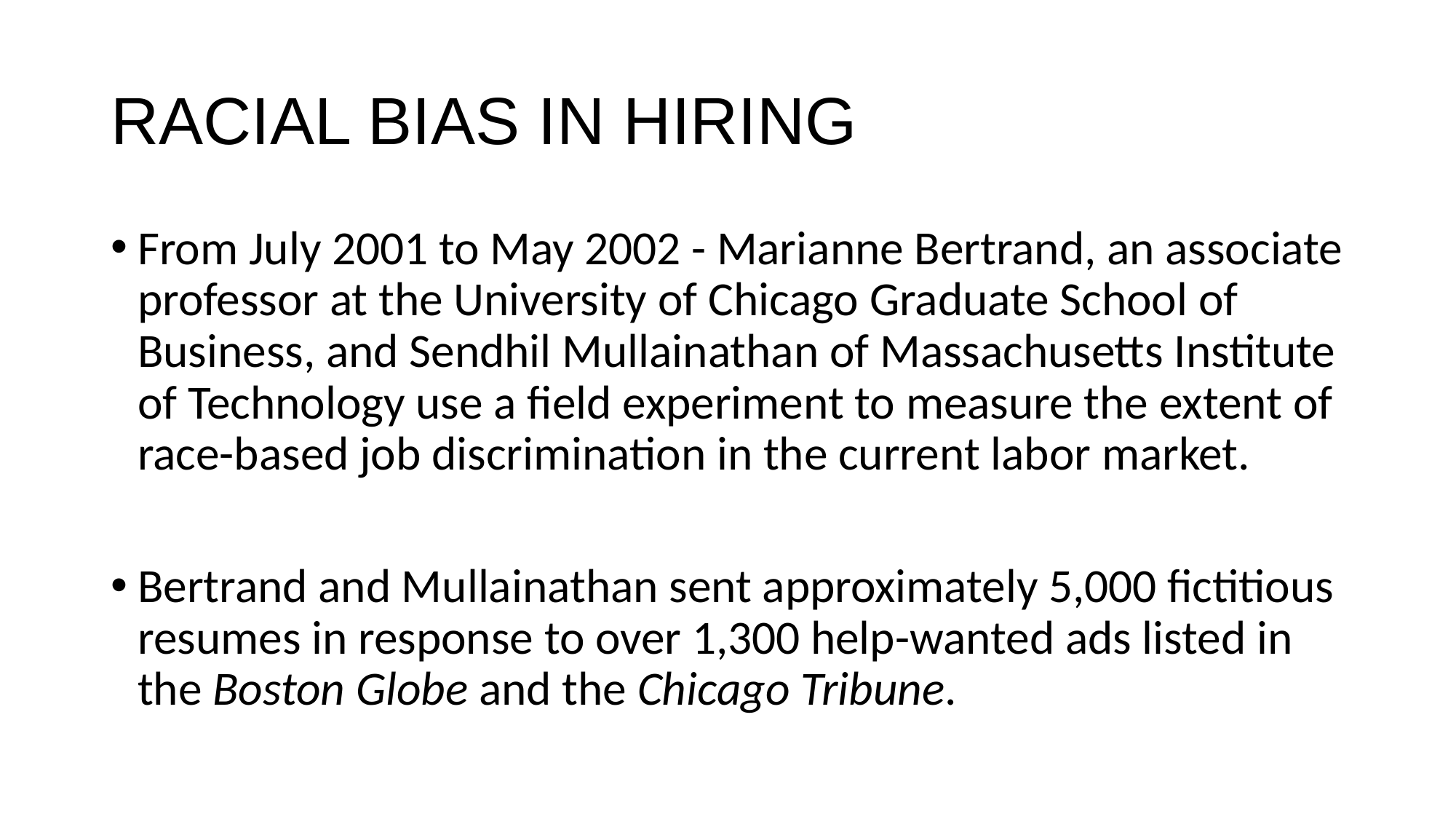

# RACIAL BIAS IN HIRING
From July 2001 to May 2002 - Marianne Bertrand, an associate professor at the University of Chicago Graduate School of Business, and Sendhil Mullainathan of Massachusetts Institute of Technology use a field experiment to measure the extent of race-based job discrimination in the current labor market.

Bertrand and Mullainathan sent approximately 5,000 fictitious resumes in response to over 1,300 help-wanted ads listed in the Boston Globe and the Chicago Tribune.